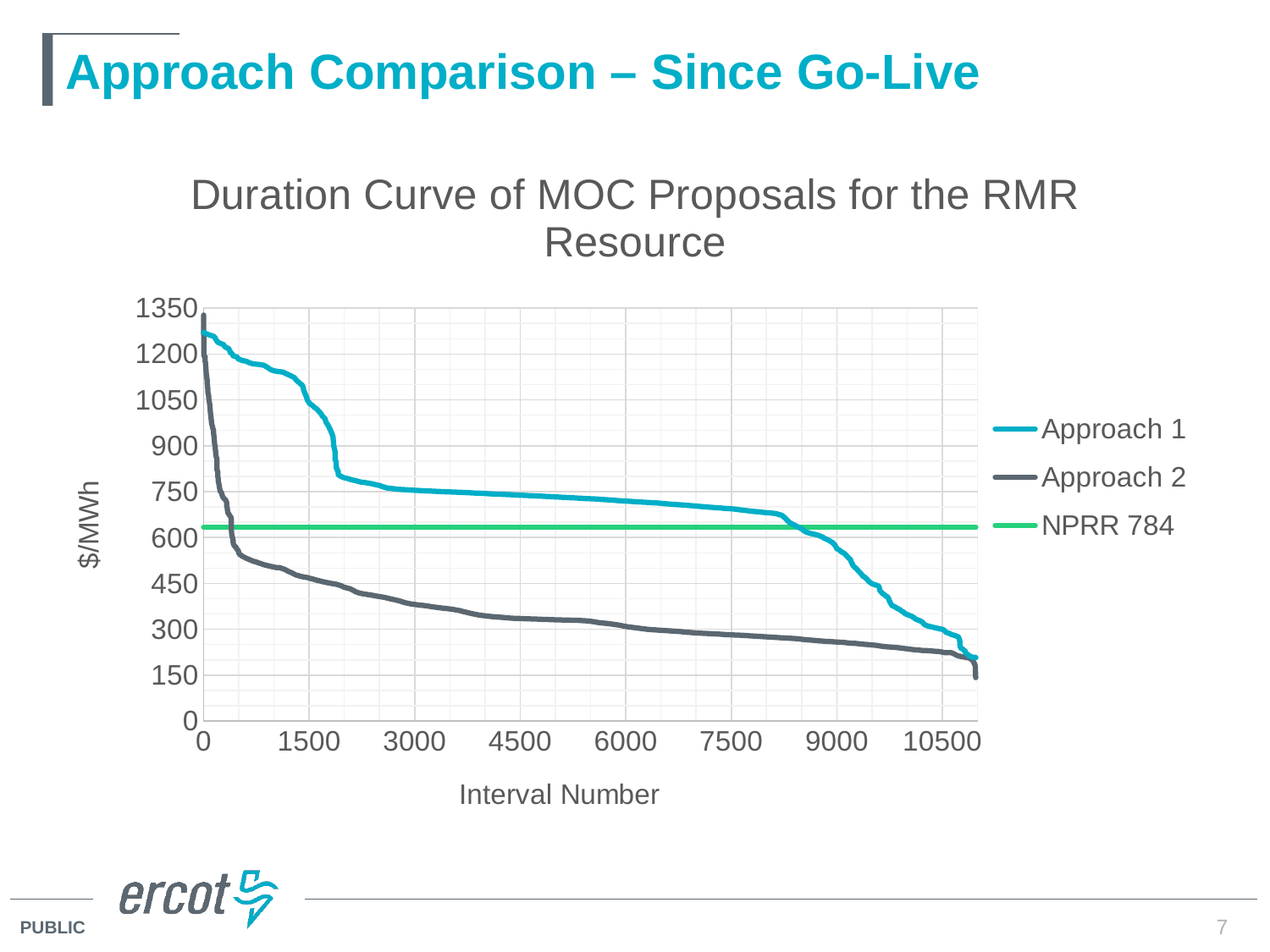

# Approach Comparison – Since Go-Live

### Chart: Duration Curve of MOC Proposals for the RMR Resource

| Category | Approach 1 | Approach 2 | NPRR 784 |
|---|---|---|---|
7